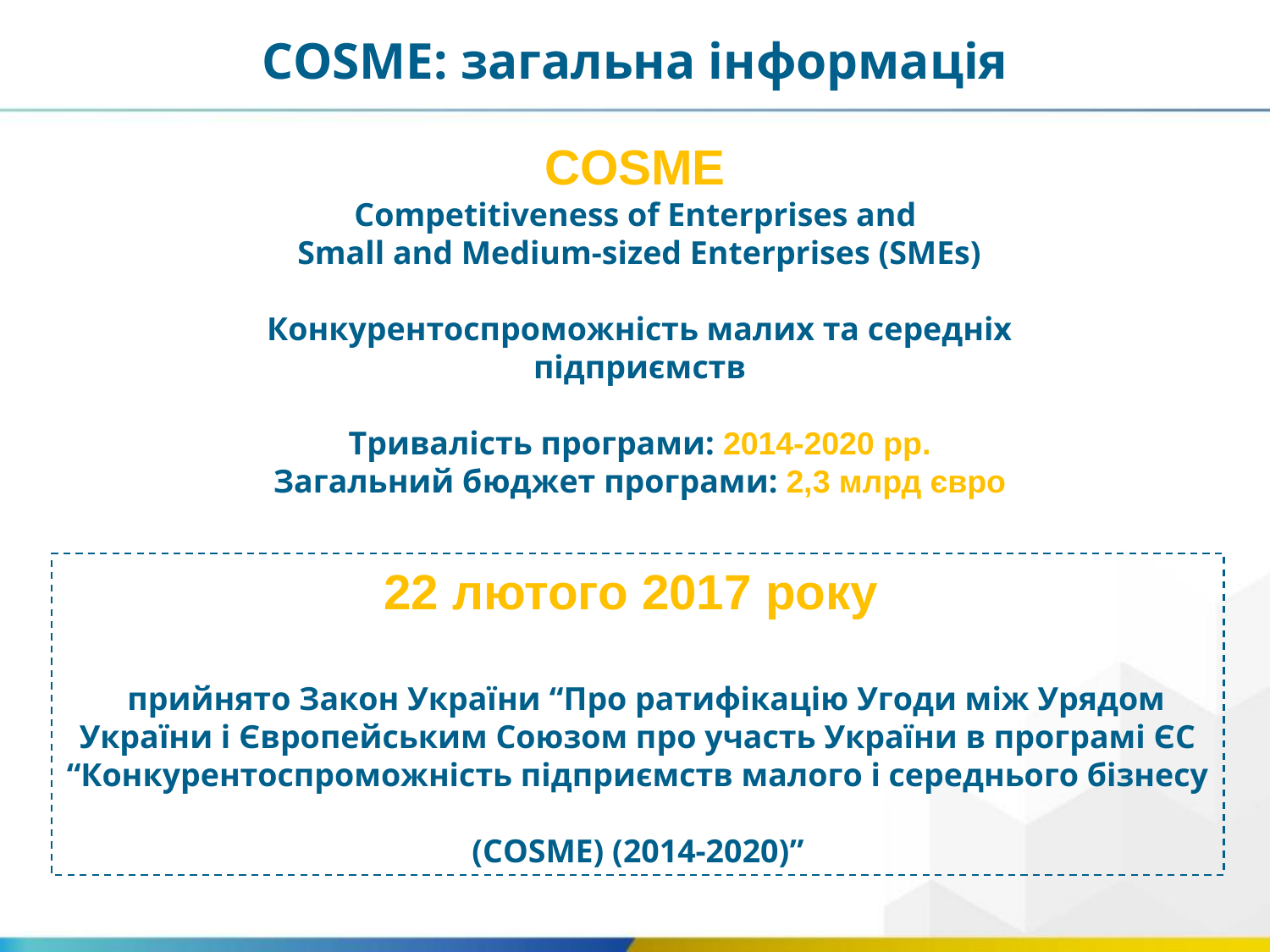

COSME: загальна інформація

COSME
Competitiveness of Enterprises and
Small and Medium-sized Enterprises (SMEs)

Конкурентоспроможність малих та середніх підприємств

Тривалість програми: 2014-2020 рр.
Загальний бюджет програми: 2,3 млрд євро

22 лютого 2017 року

  прийнято Закон України “Про ратифікацію Угоди між Урядом України і Європейським Союзом про участь України в програмі ЄС “Конкурентоспроможність підприємств малого і середнього бізнесу
(COSME) (2014-2020)”